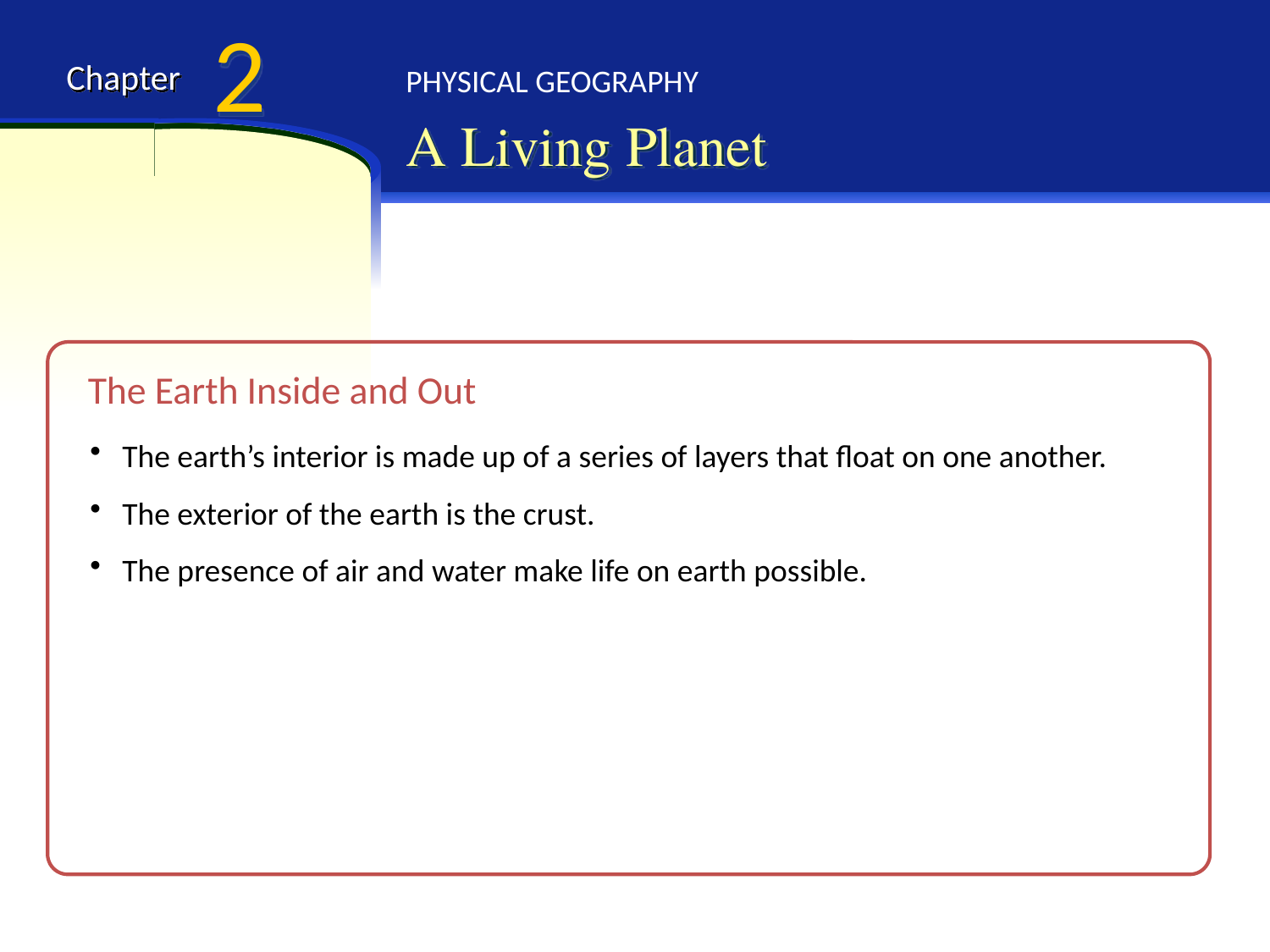

2

Chapter
PHYSICAL GEOGRAPHY
A Living Planet

The Earth Inside and Out
The earth’s interior is made up of a series of layers that float on one another.
The exterior of the earth is the crust.
The presence of air and water make life on earth possible.